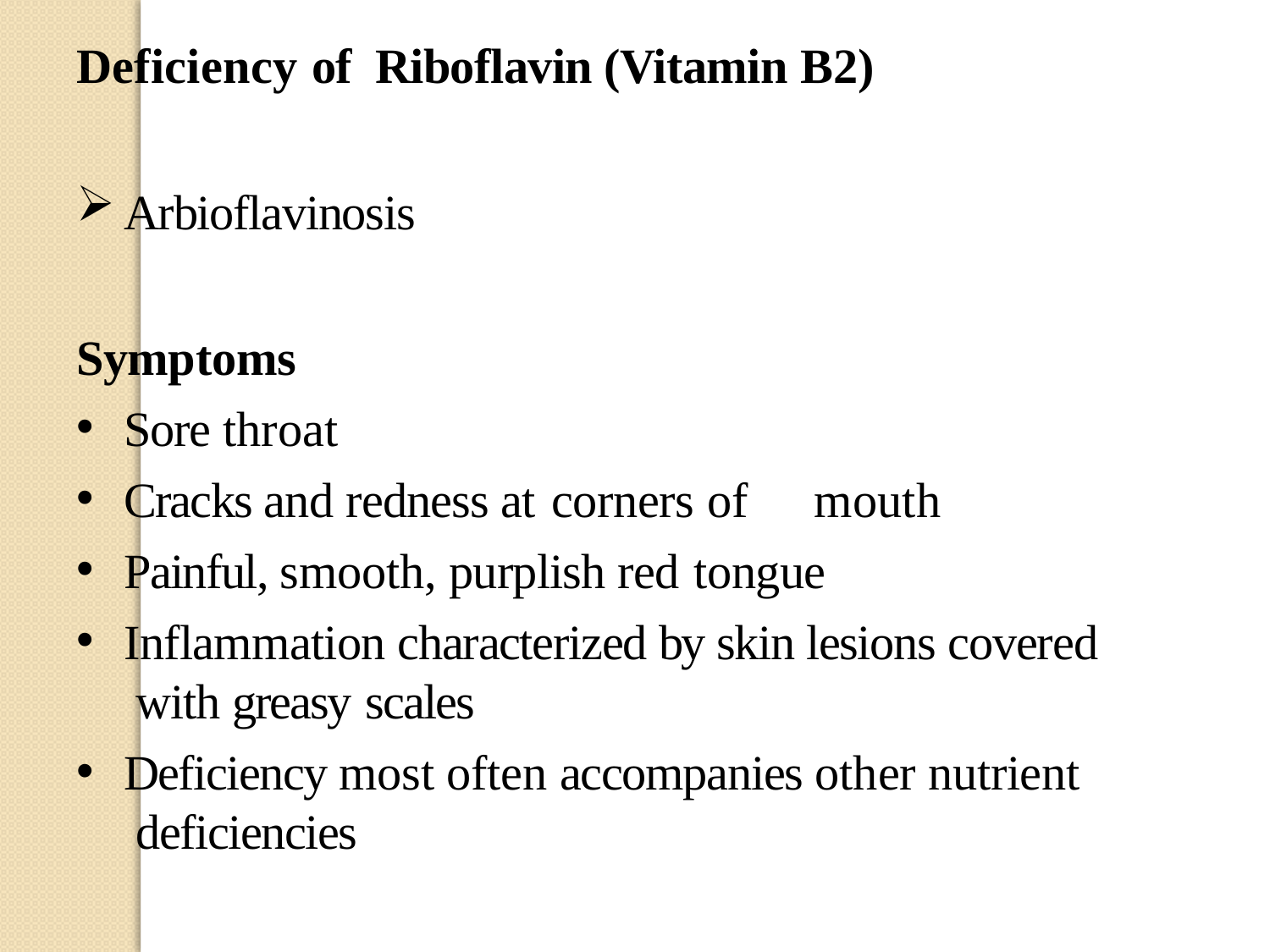

Deficiency of	Riboflavin (Vitamin B2)

Arbioflavinosis

Symptoms
Sore throat
Cracks and redness at corners of	mouth
Painful, smooth, purplish red tongue
Inflammation characterized by skin lesions covered  with greasy scales
Deficiency most often accompanies other nutrient  deficiencies